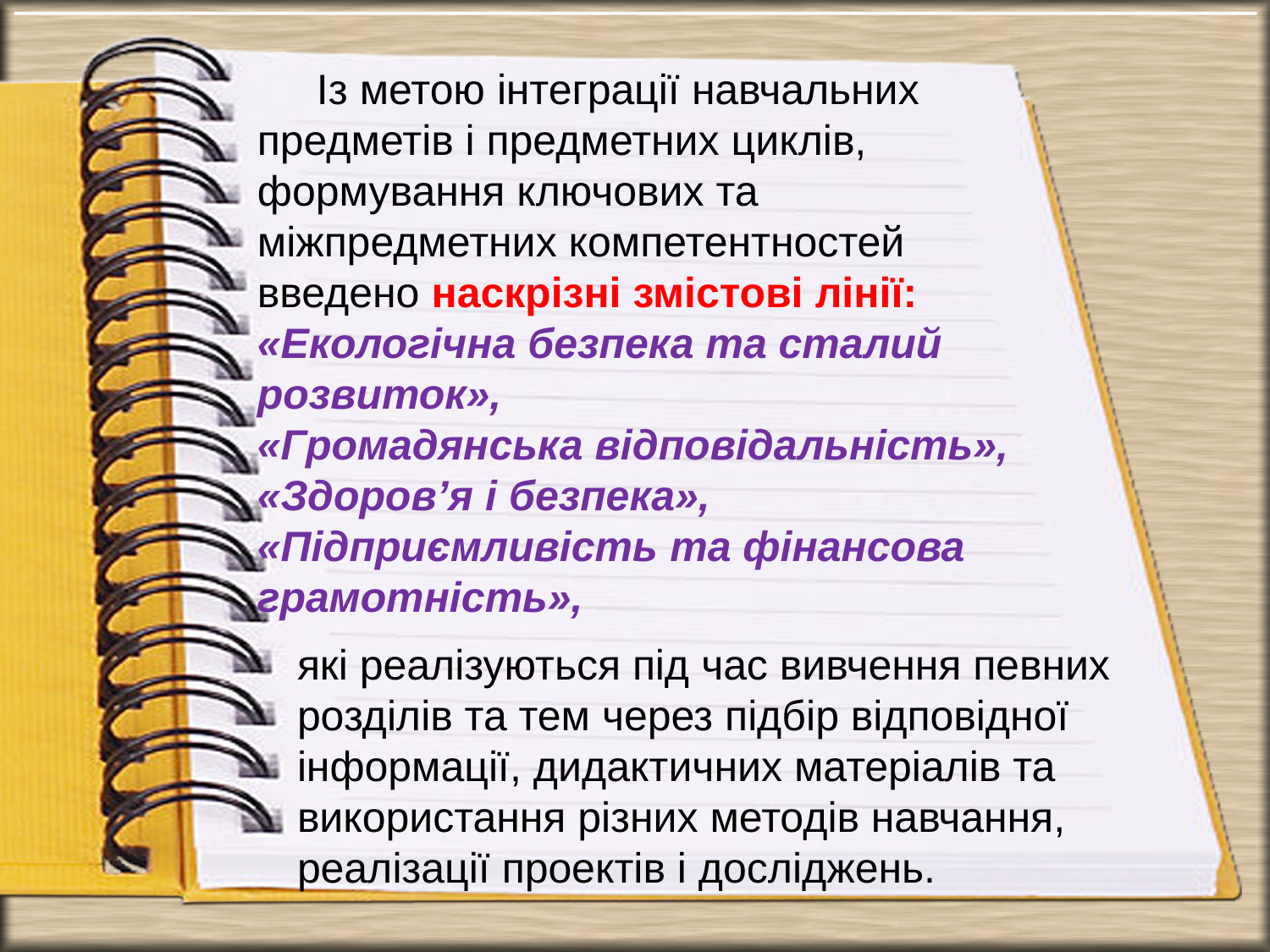

Із метою інтеграції навчальних предметів і предметних циклів, формування ключових та міжпредметних компетентностей введено наскрізні змістові лінії:
«Екологічна безпека та сталий розвиток»,
«Громадянська відповідальність»,
«Здоров’я і безпека»,
«Підприємливість та фінансова грамотність»,
які реалізуються під час вивчення певних розділів та тем через підбір відповідної інформації, дидактичних матеріалів та використання різних методів навчання, реалізації проектів і досліджень.